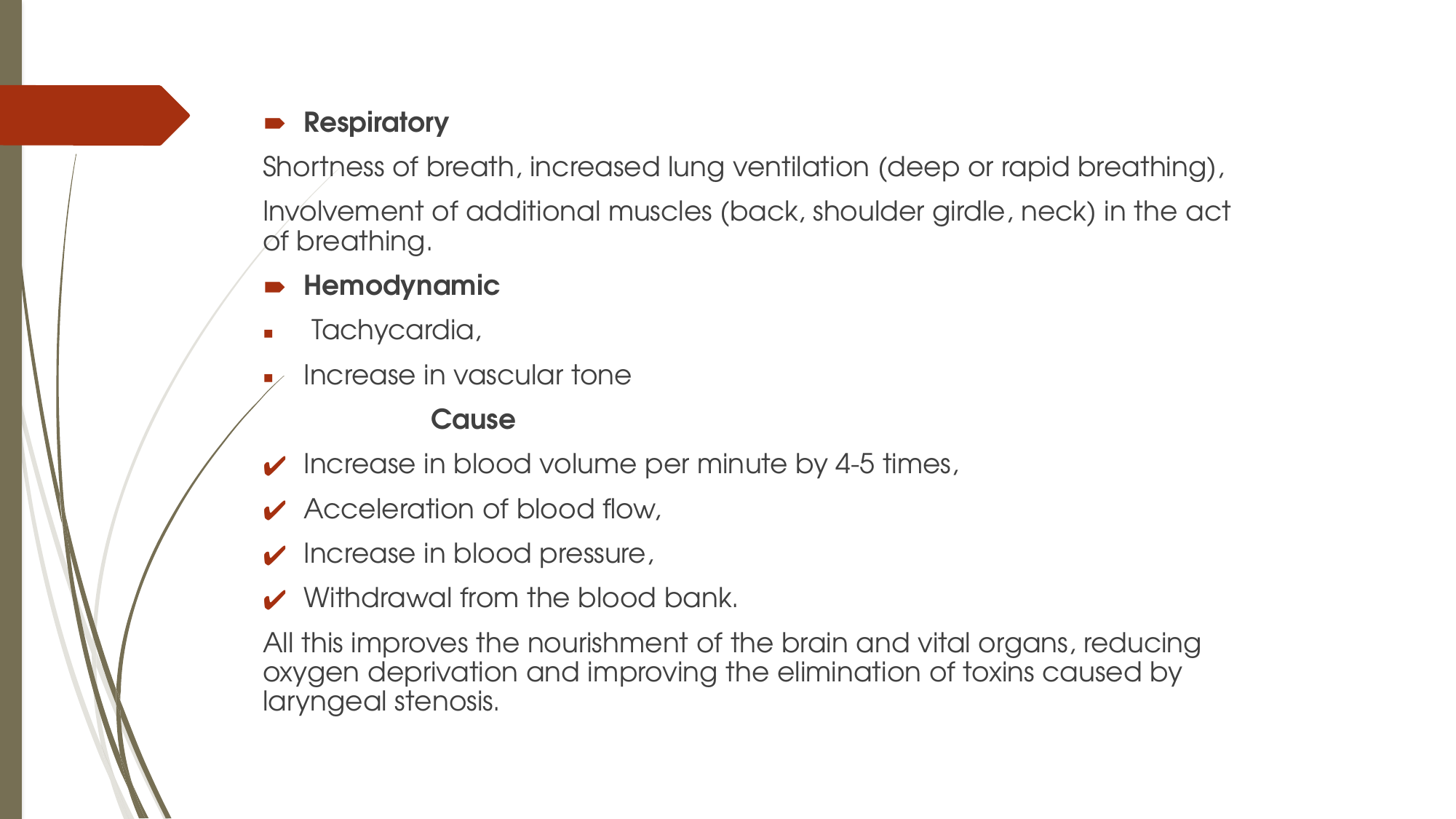

Respiratory
Shortness of breath, increased lung ventilation (deep or rapid breathing),
Involvement of additional muscles (back, shoulder girdle, neck) in the act of breathing.
Hemodynamic
 Tachycardia,
Increase in vascular tone
                      Cause
Increase in blood volume per minute by 4-5 times,
Acceleration of blood flow,
Increase in blood pressure,
Withdrawal from the blood bank.
All this improves the nourishment of the brain and vital organs, reducing oxygen deprivation and improving the elimination of toxins caused by laryngeal stenosis.